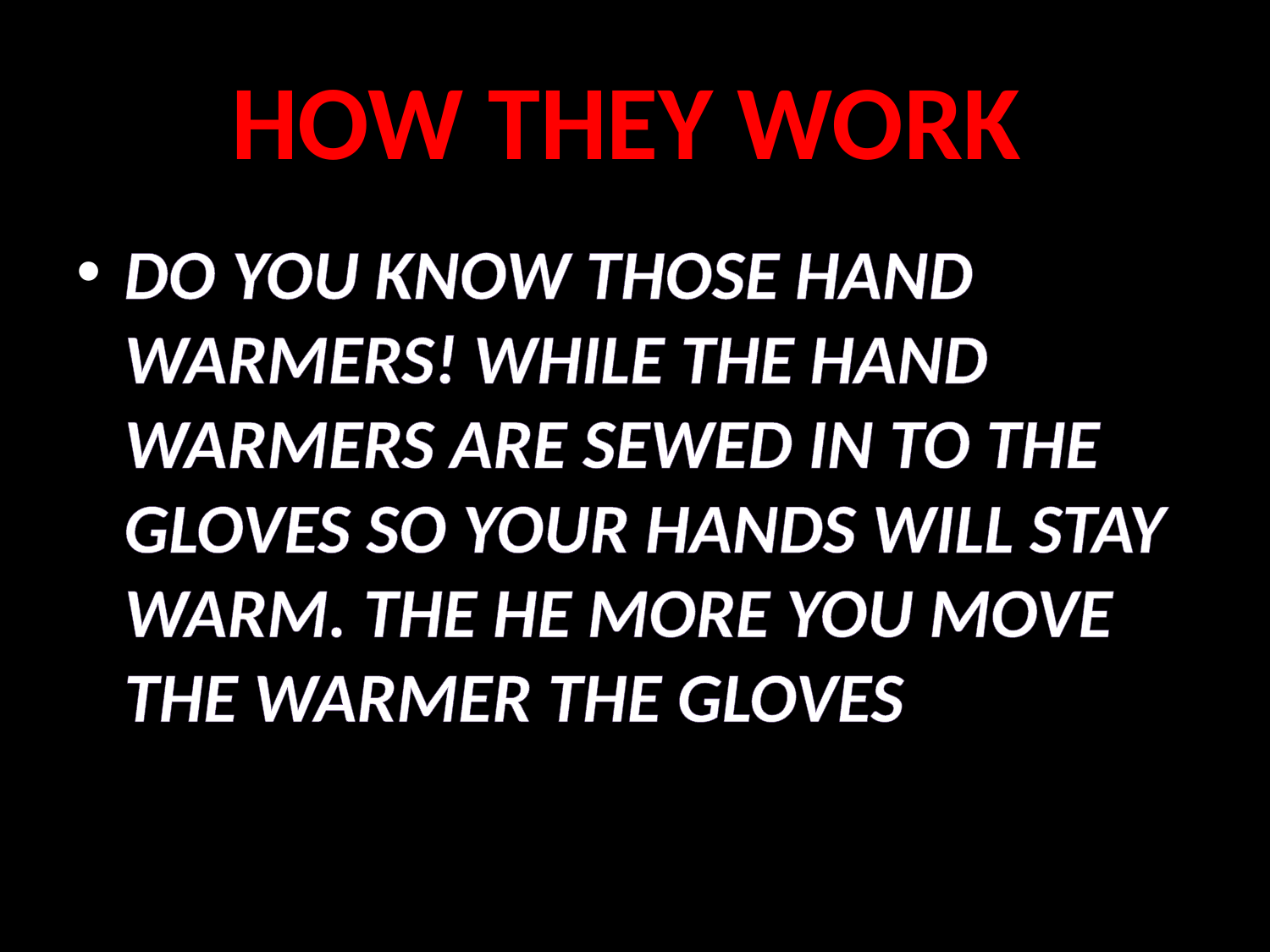

# How they work
Do you know those hand warmers! While the hand warmers are sewed in to the gloves so your hands will stay warm. The he more you move the warmer the gloves